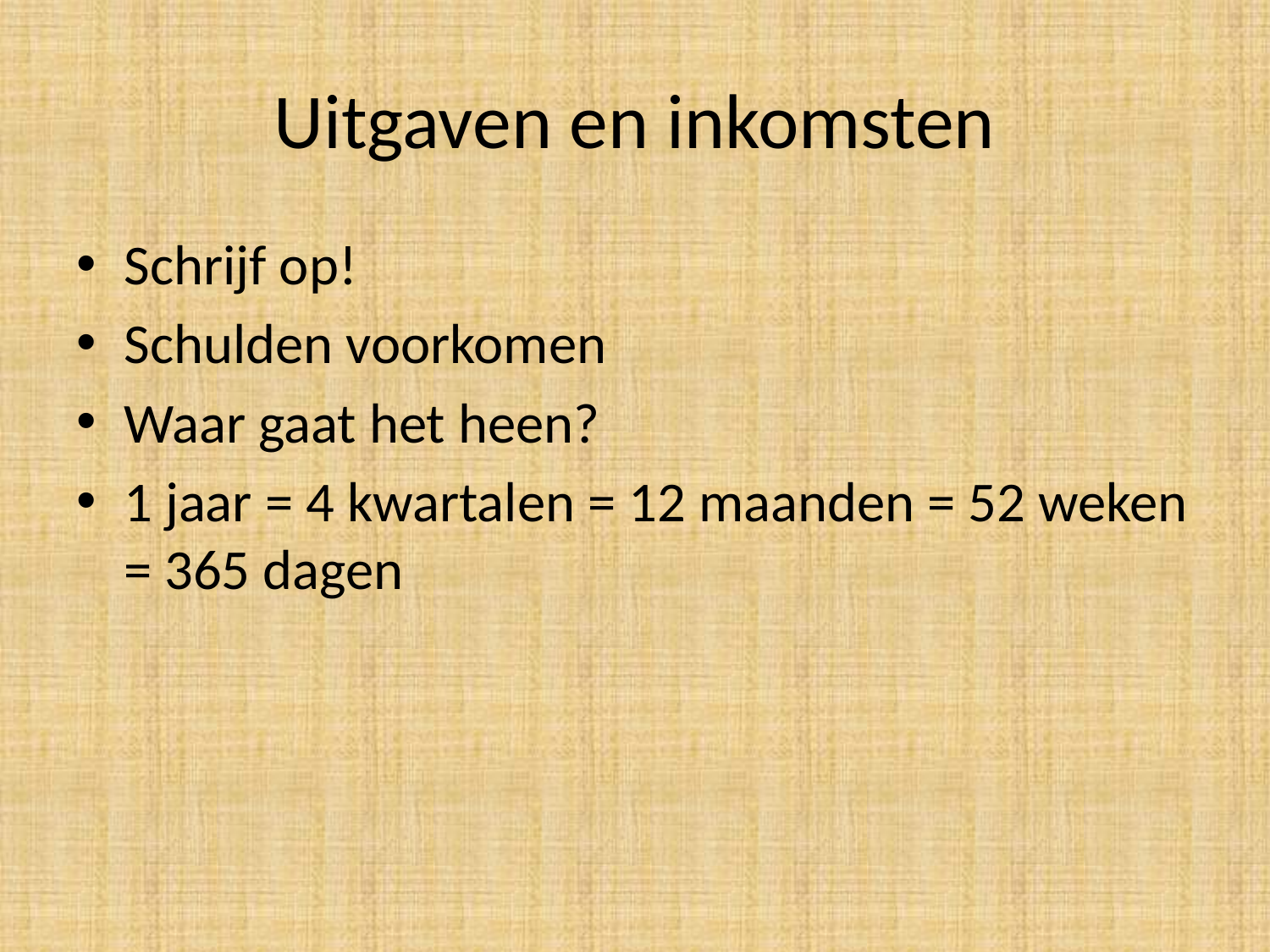

# Uitgaven en inkomsten
Schrijf op!
Schulden voorkomen
Waar gaat het heen?
1 jaar = 4 kwartalen = 12 maanden = 52 weken = 365 dagen